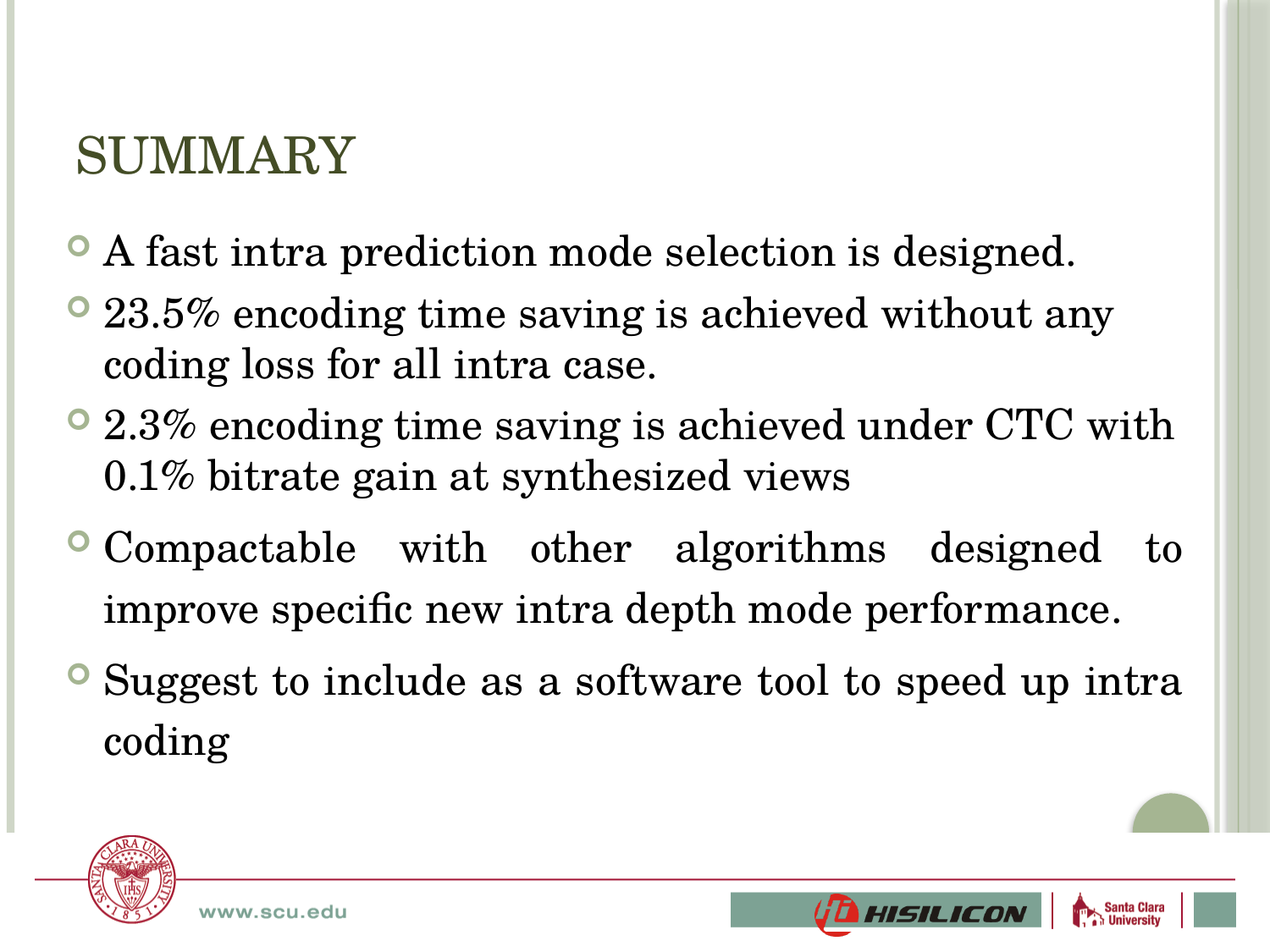

# Summary
A fast intra prediction mode selection is designed.
23.5% encoding time saving is achieved without any coding loss for all intra case.
2.3% encoding time saving is achieved under CTC with 0.1% bitrate gain at synthesized views
Compactable with other algorithms designed to improve specific new intra depth mode performance.
Suggest to include as a software tool to speed up intra coding